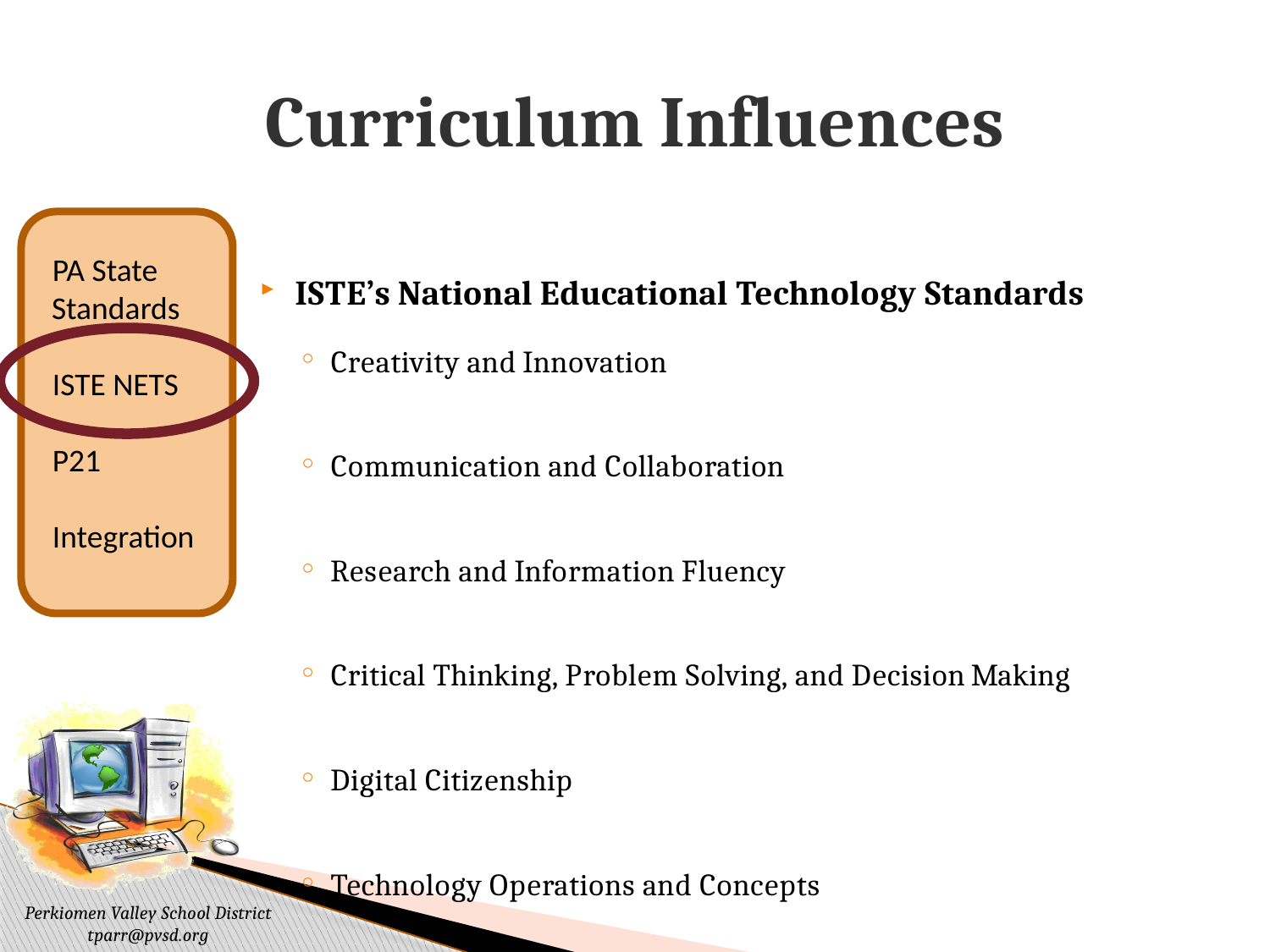

# Curriculum Influences

PA State Standards

ISTE NETS

P21

Integration

ISTE’s National Educational Technology Standards

Creativity and Innovation

Communication and Collaboration

Research and Information Fluency

Critical Thinking, Problem Solving, and Decision Making

Digital Citizenship

Technology Operations and Concepts